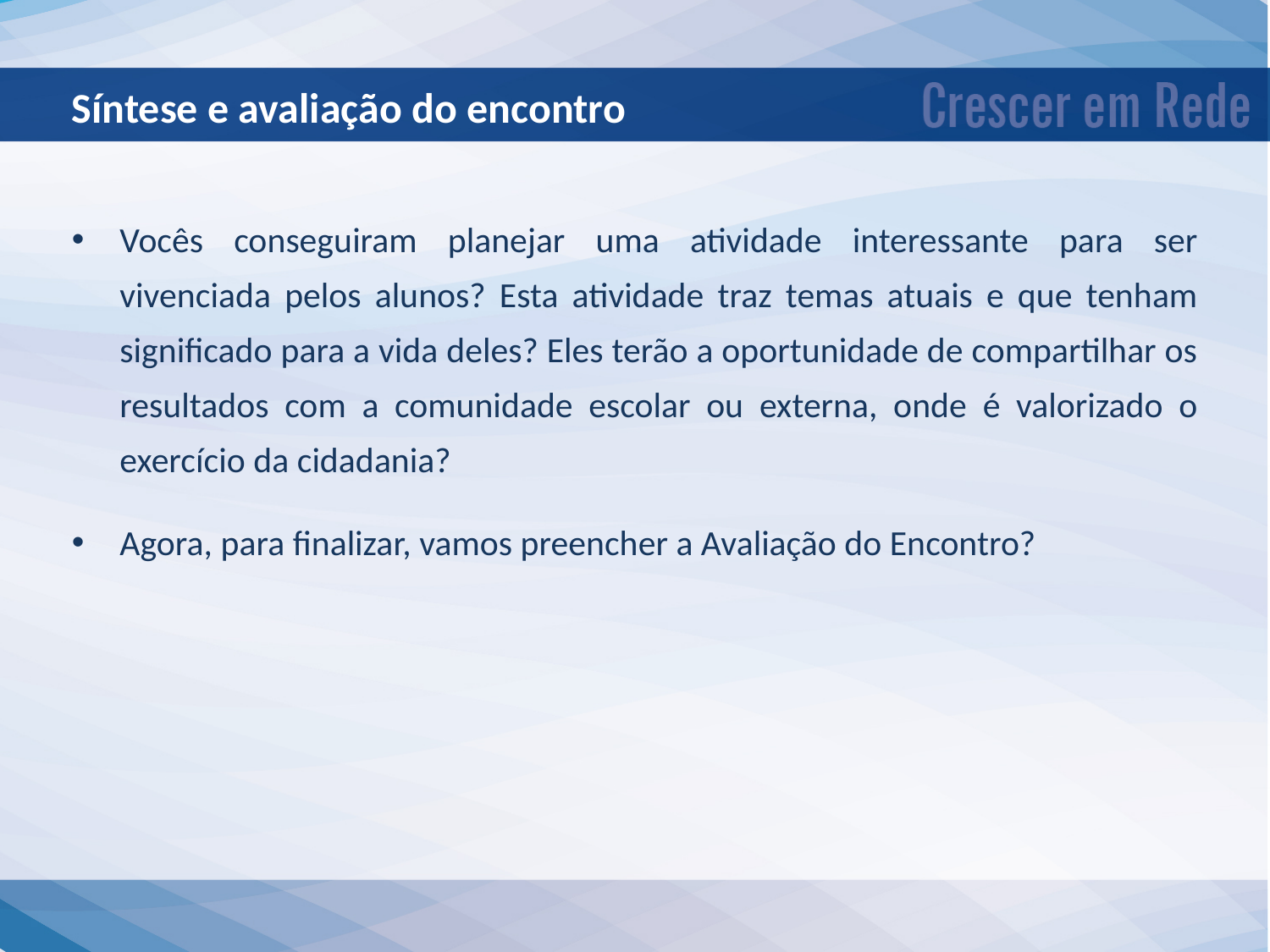

Síntese e avaliação do encontro

Vocês conseguiram planejar uma atividade interessante para ser vivenciada pelos alunos? Esta atividade traz temas atuais e que tenham significado para a vida deles? Eles terão a oportunidade de compartilhar os resultados com a comunidade escolar ou externa, onde é valorizado o exercício da cidadania?
Agora, para finalizar, vamos preencher a Avaliação do Encontro?